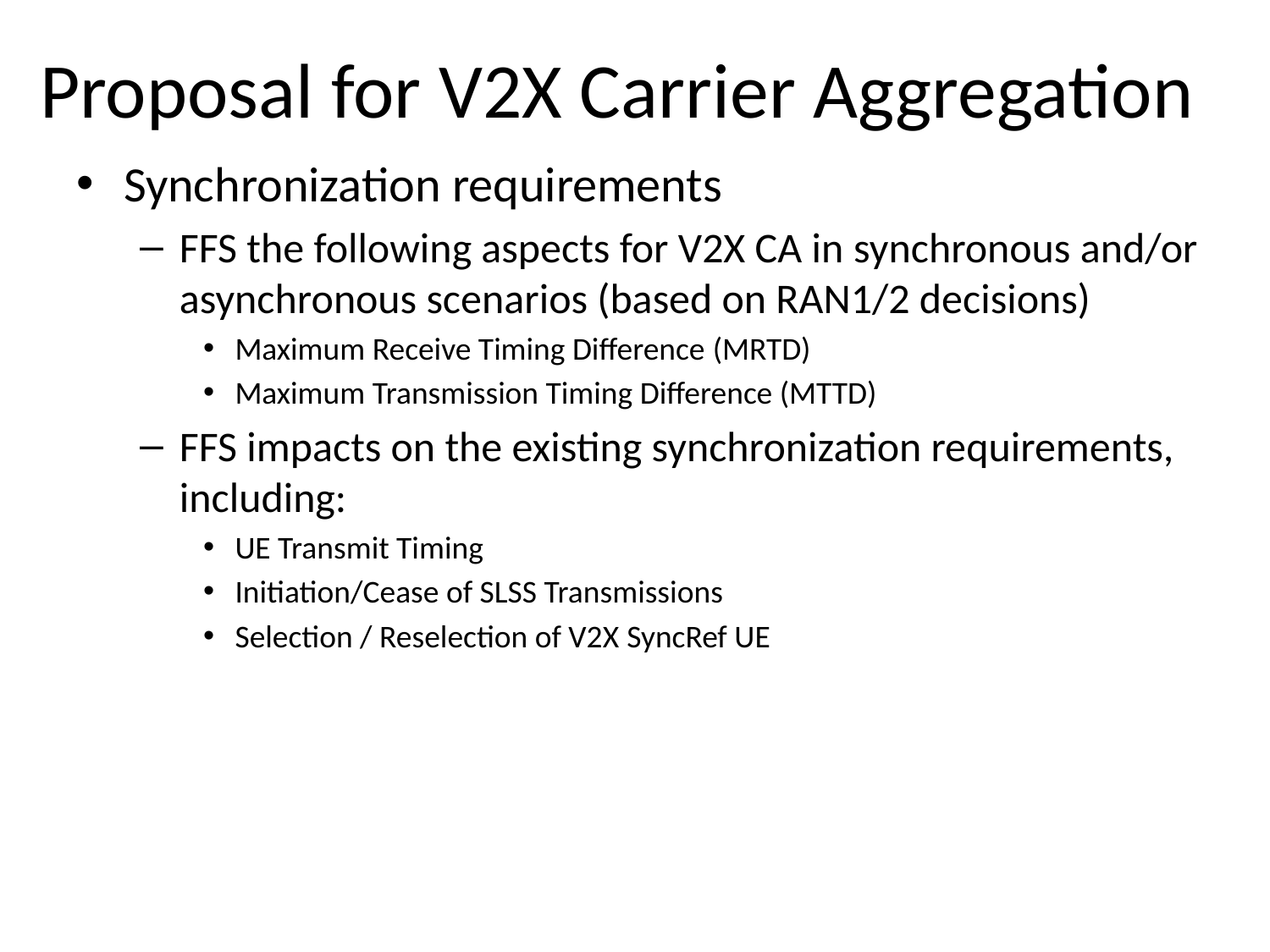

# Proposal for V2X Carrier Aggregation
Synchronization requirements
FFS the following aspects for V2X CA in synchronous and/or asynchronous scenarios (based on RAN1/2 decisions)
Maximum Receive Timing Difference (MRTD)
Maximum Transmission Timing Difference (MTTD)
FFS impacts on the existing synchronization requirements, including:
UE Transmit Timing
Initiation/Cease of SLSS Transmissions
Selection / Reselection of V2X SyncRef UE